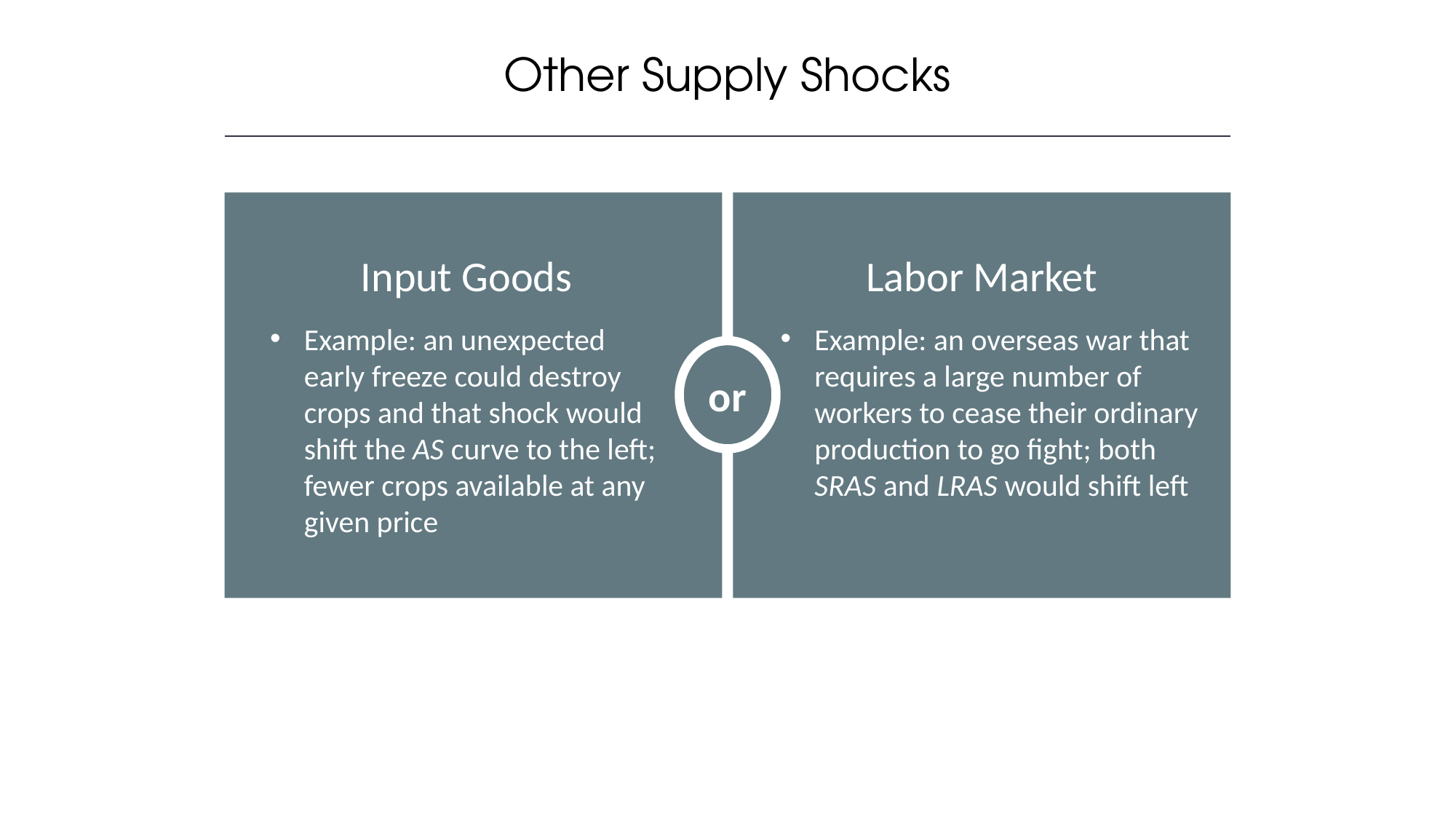

Other Supply Shocks

Input Goods
Labor Market
Example: an unexpected early freeze could destroy crops and that shock would shift the AS curve to the left; fewer crops available at any given price
Example: an overseas war that requires a large number of workers to cease their ordinary production to go fight; both SRAS and LRAS would shift left
or